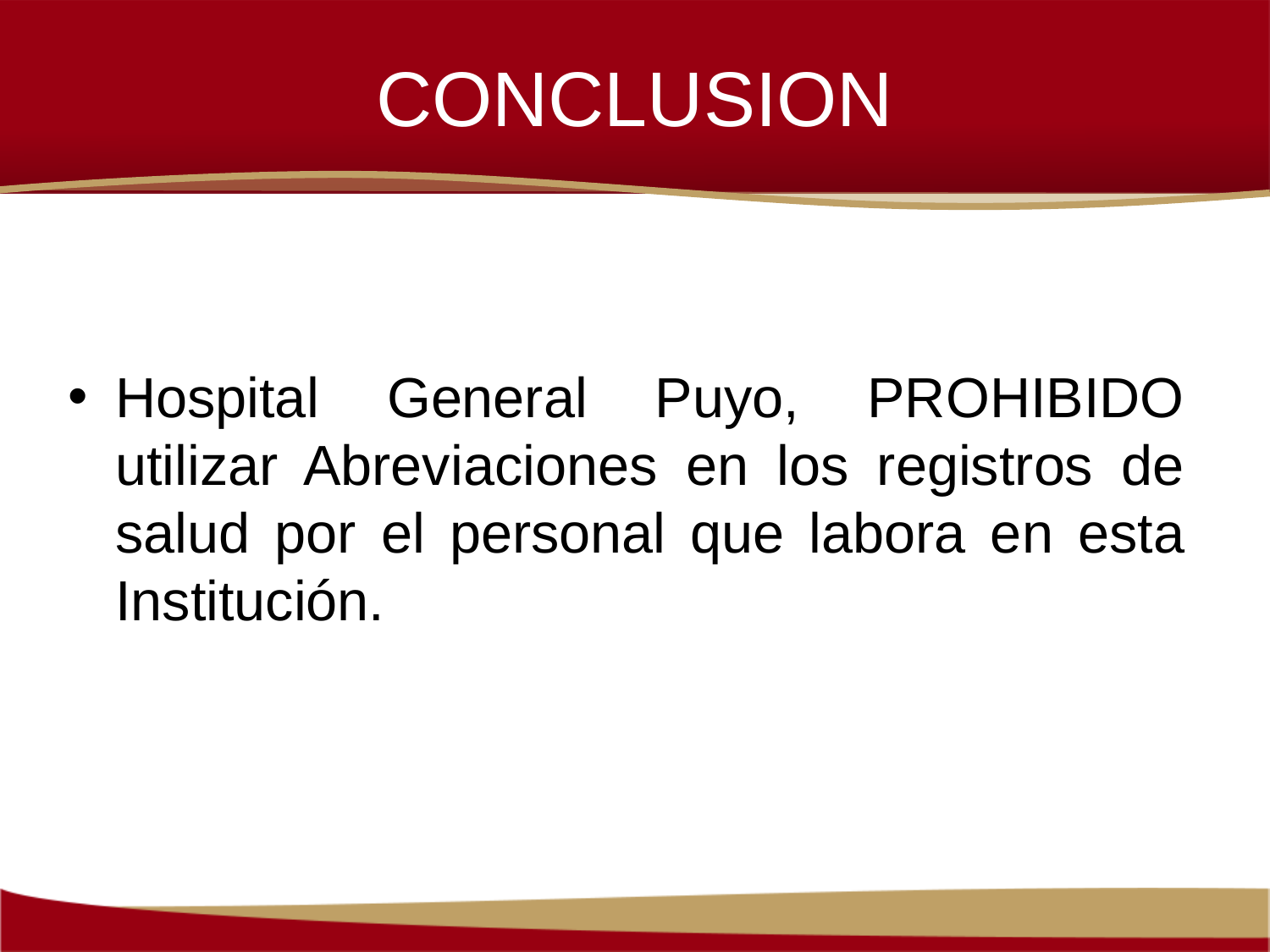

# CONCLUSION

Hospital General Puyo, PROHIBIDO utilizar Abreviaciones en los registros de salud por el personal que labora en esta Institución.